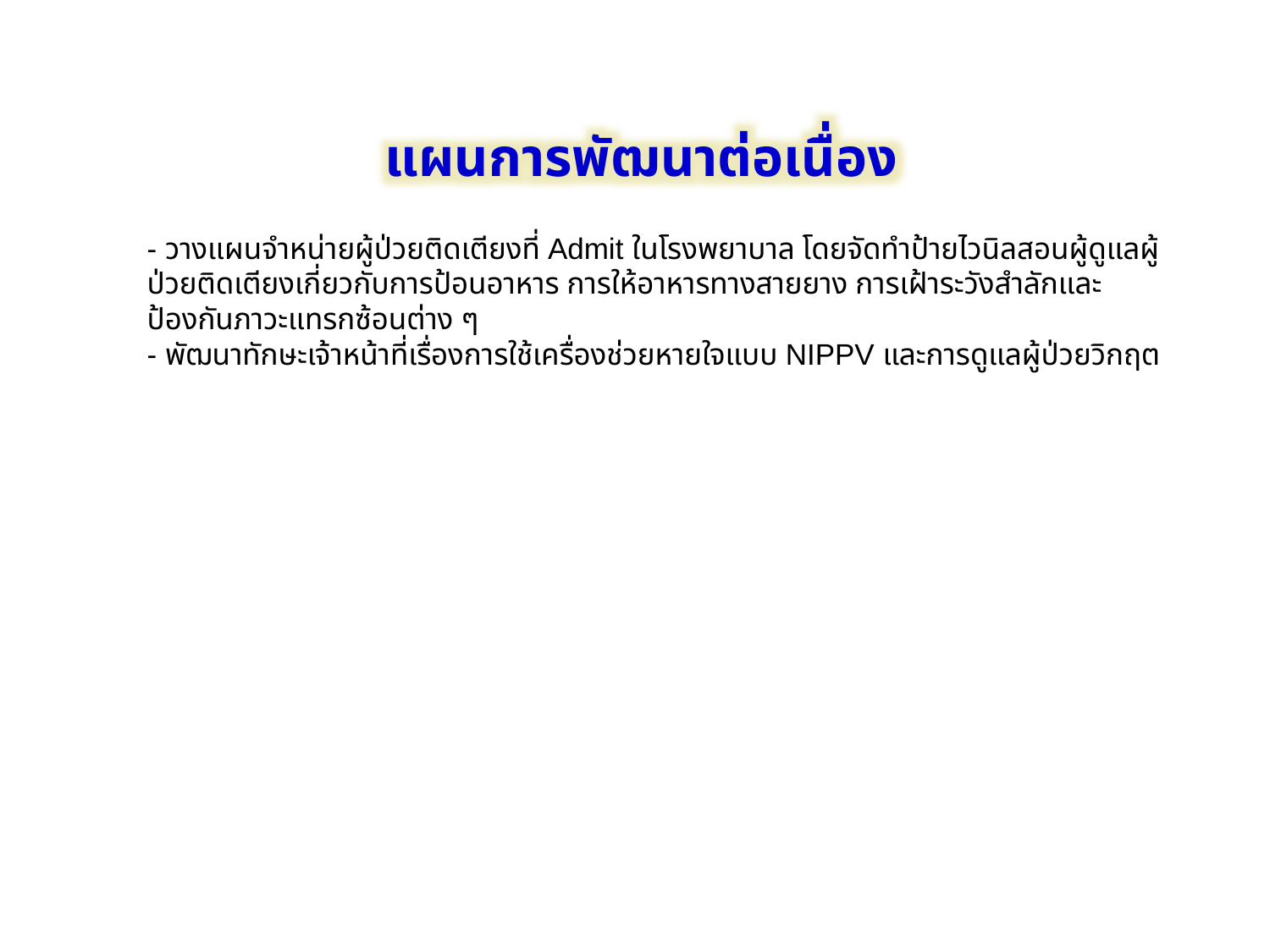

แผนการพัฒนาต่อเนื่อง
# - วางแผนจำหน่ายผู้ป่วยติดเตียงที่ Admit ในโรงพยาบาล โดยจัดทำป้ายไวนิลสอนผู้ดูแลผู้ป่วยติดเตียงเกี่ยวกับการป้อนอาหาร การให้อาหารทางสายยาง การเฝ้าระวังสำลักและป้องกันภาวะแทรกซ้อนต่าง ๆ - พัฒนาทักษะเจ้าหน้าที่เรื่องการใช้เครื่องช่วยหายใจแบบ NIPPV และการดูแลผู้ป่วยวิกฤต